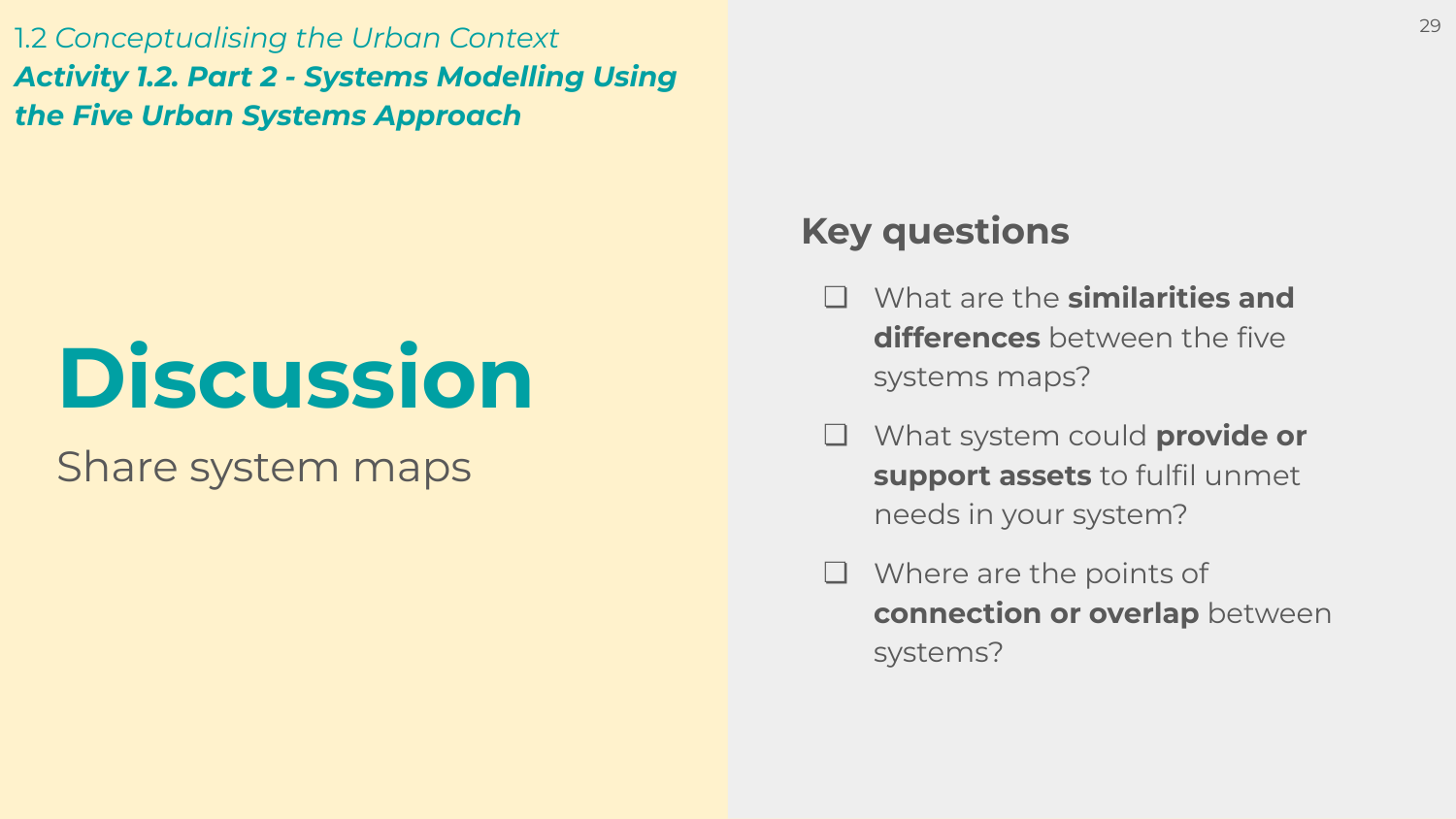

1.2 Conceptualising the Urban Context
Activity 1.2. Part 2 - Systems Modelling Using the Five Urban Systems Approach
29
Key questions
What are the similarities and differences between the five systems maps?
What system could provide or support assets to fulfil unmet needs in your system?
Where are the points of connection or overlap between systems?
# Discussion
Share system maps